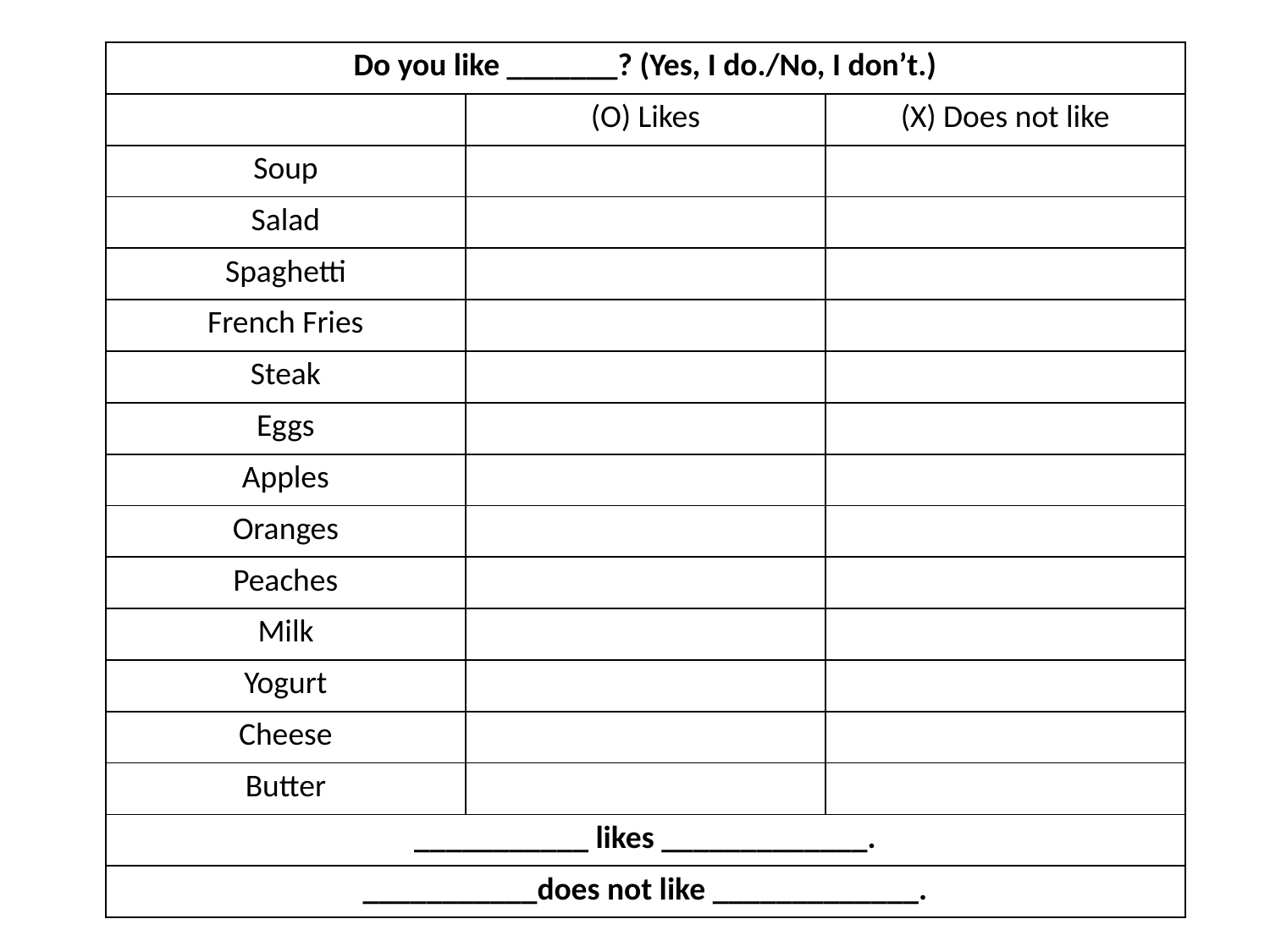

| Do you like \_\_\_\_\_\_\_? (Yes, I do./No, I don’t.) |  |  |
| --- | --- | --- |
|  | (O) Likes | (X) Does not like |
| Soup |  |  |
| Salad |  |  |
| Spaghetti |  |  |
| French Fries |  |  |
| Steak |  |  |
| Eggs |  |  |
| Apples |  |  |
| Oranges |  |  |
| Peaches |  |  |
| Milk |  |  |
| Yogurt |  |  |
| Cheese |  |  |
| Butter |  |  |
| \_\_\_\_\_\_\_\_\_\_\_ likes \_\_\_\_\_\_\_\_\_\_\_\_\_. |  |  |
| \_\_\_\_\_\_\_\_\_\_\_does not like \_\_\_\_\_\_\_\_\_\_\_\_\_. |  |  |